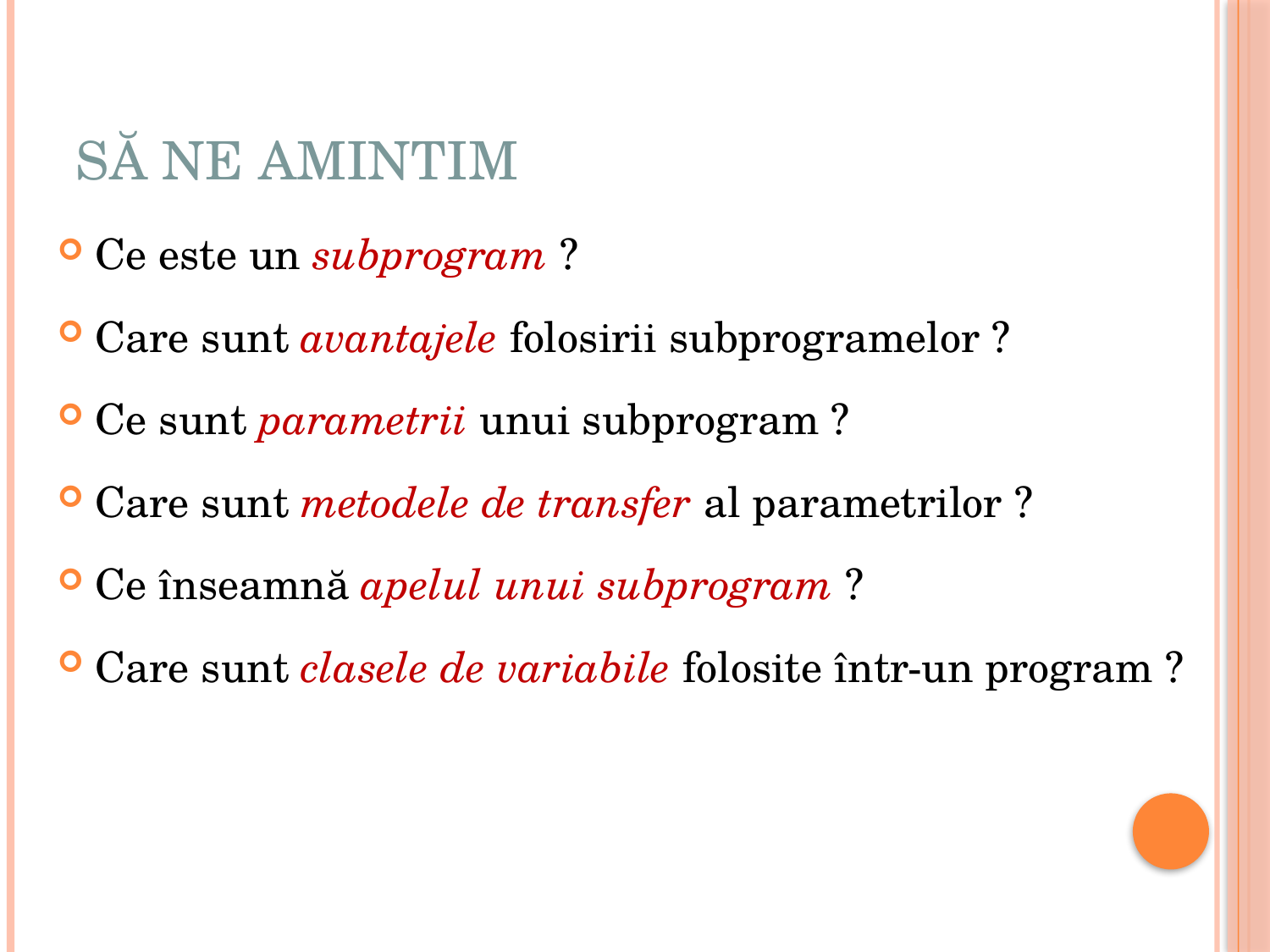

# Să ne amintim
Ce este un subprogram ?
Care sunt avantajele folosirii subprogramelor ?
Ce sunt parametrii unui subprogram ?
Care sunt metodele de transfer al parametrilor ?
Ce înseamnă apelul unui subprogram ?
Care sunt clasele de variabile folosite într-un program ?